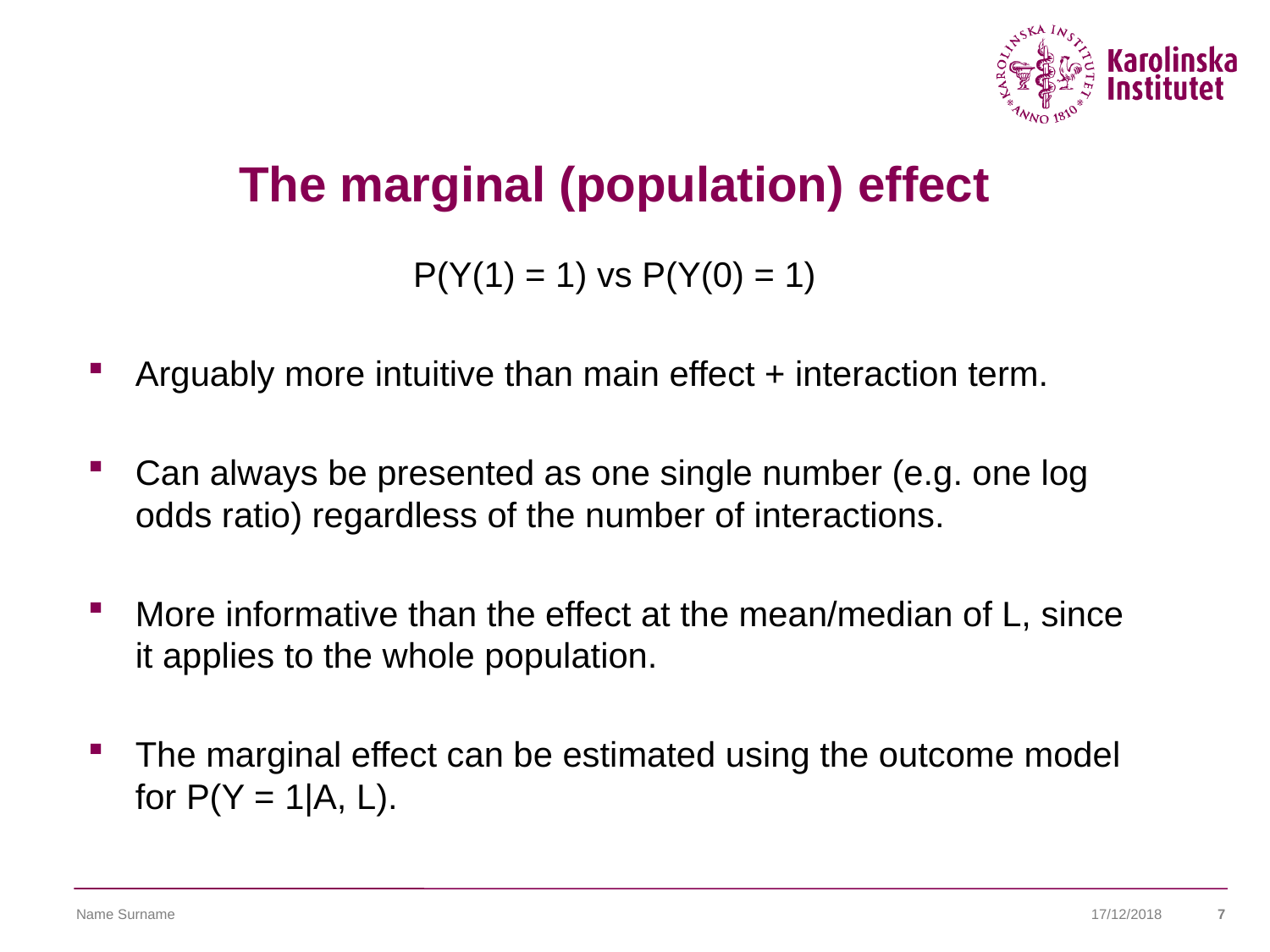

# The marginal (population) effect
P(Y(1) = 1) vs P(Y(0) = 1)

Arguably more intuitive than main effect + interaction term.

Can always be presented as one single number (e.g. one log odds ratio) regardless of the number of interactions.

More informative than the effect at the mean/median of L, since it applies to the whole population.

The marginal effect can be estimated using the outcome model for P(Y = 1|A, L).
Name Surname
17/12/2018
7